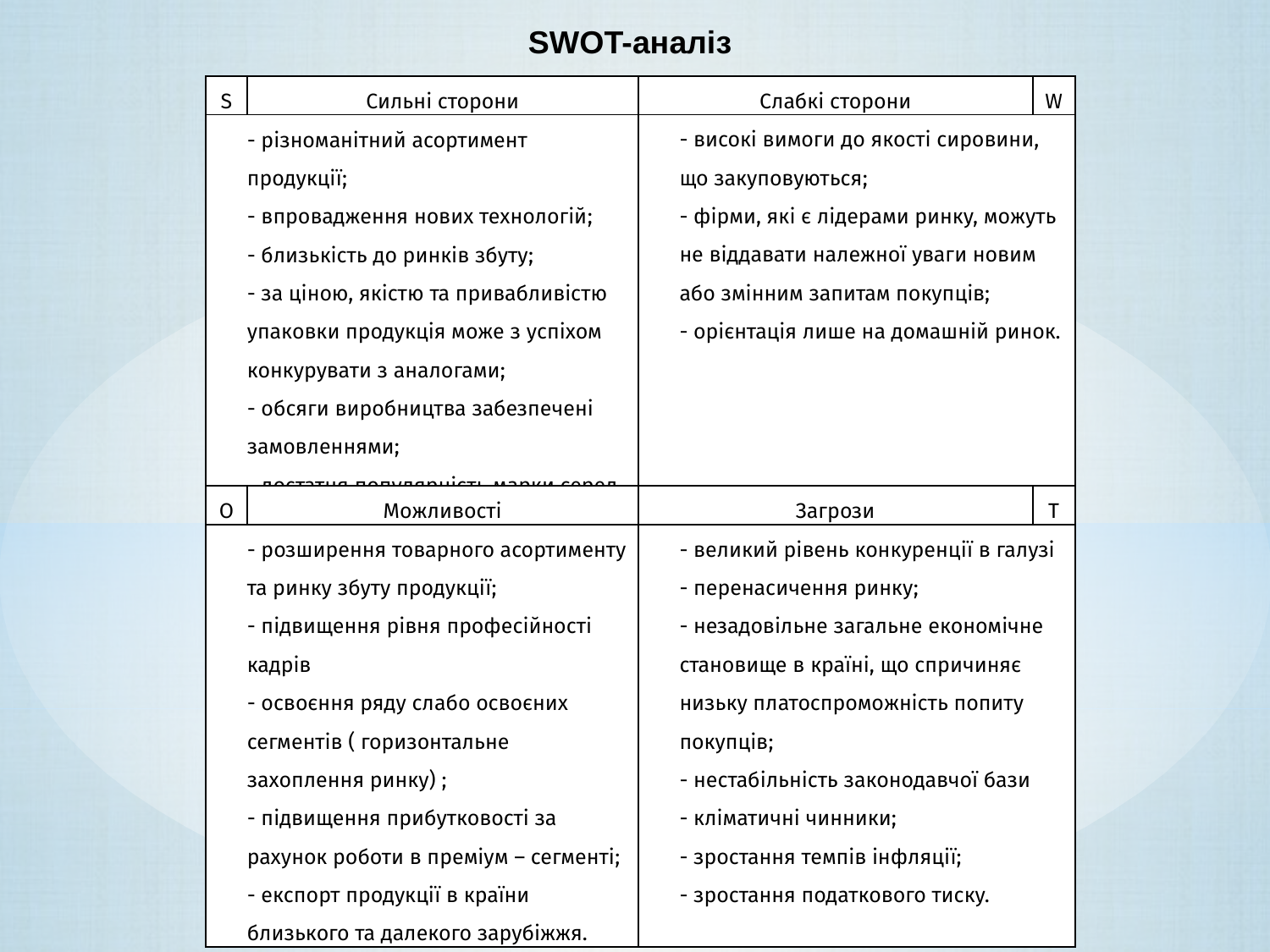

# SWOT-аналіз
| S | Сильні сторони | Слабкі сторони | W |
| --- | --- | --- | --- |
| - різноманітний асортимент продукції; - впровадження нових технологій; - близькість до ринків збуту; - за ціною, якістю та привабливістю упаковки продукція може з успіхом конкурувати з аналогами; - обсяги виробництва забезпечені замовленнями; - достатня популярність марки серед споживачів; |  | - високі вимоги до якості сировини, що закуповуються; - фірми, які є лідерами ринку, можуть не віддавати належної уваги новим або змінним запитам покупців; - орієнтація лише на домашній ринок. |  |
| O | Можливості | Загрози | T |
| --- | --- | --- | --- |
| - розширення товарного асортименту та ринку збуту продукції; - підвищення рівня професійності кадрів - освоєння ряду слабо освоєних сегментів ( горизонтальне захоплення ринку) ; - підвищення прибутковості за рахунок роботи в преміум – сегменті; - експорт продукції в країни близького та далекого зарубіжжя. |  | - великий рівень конкуренції в галузі - перенасичення ринку; - незадовільне загальне економічне становище в країні, що спричиняє низьку платоспроможність попиту покупців; - нестабільність законодавчої бази - кліматичні чинники; - зростання темпів інфляції; - зростання податкового тиску. |  |